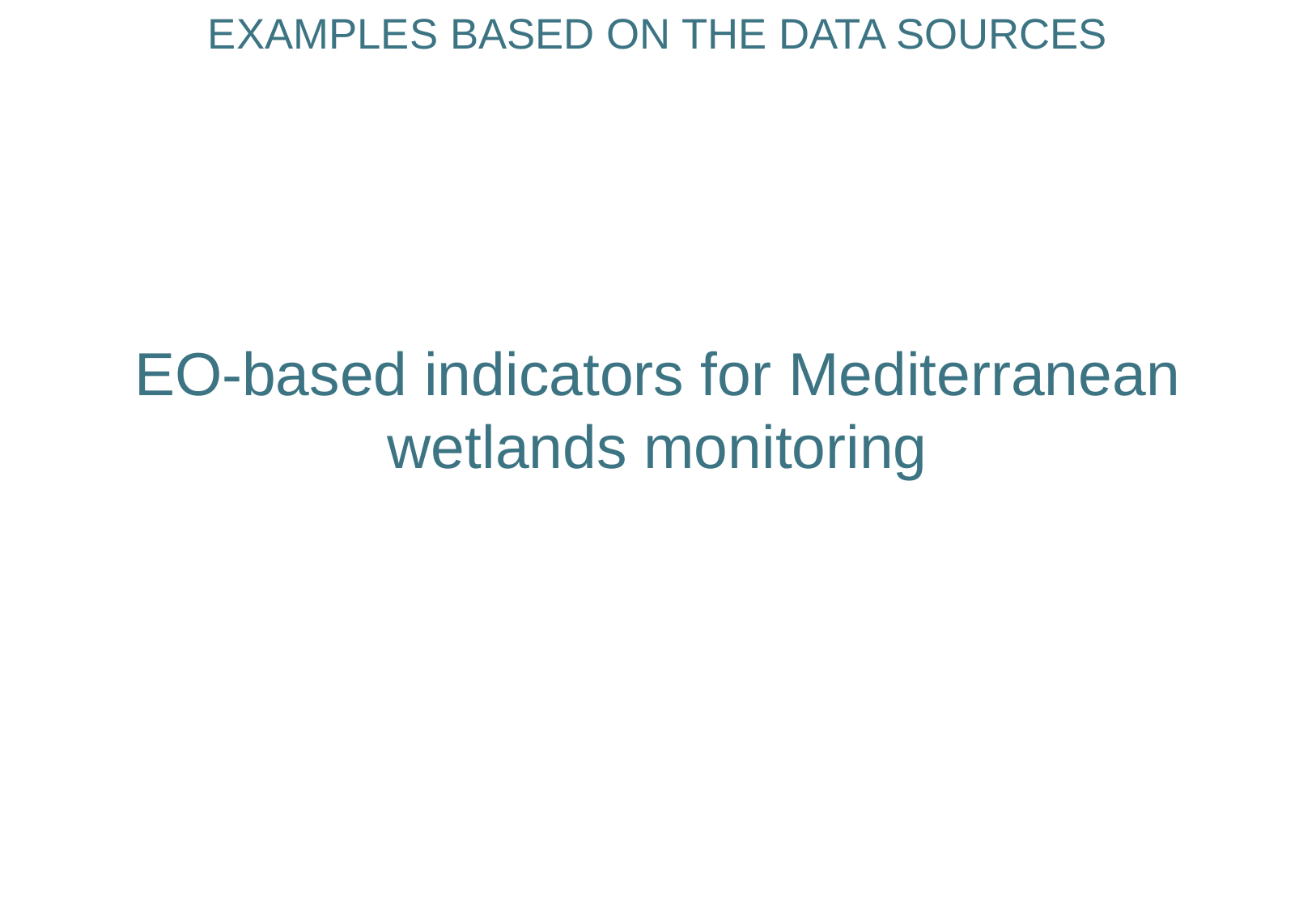

Examples based on the Data sources
# EO-based indicators for Mediterranean wetlands monitoring